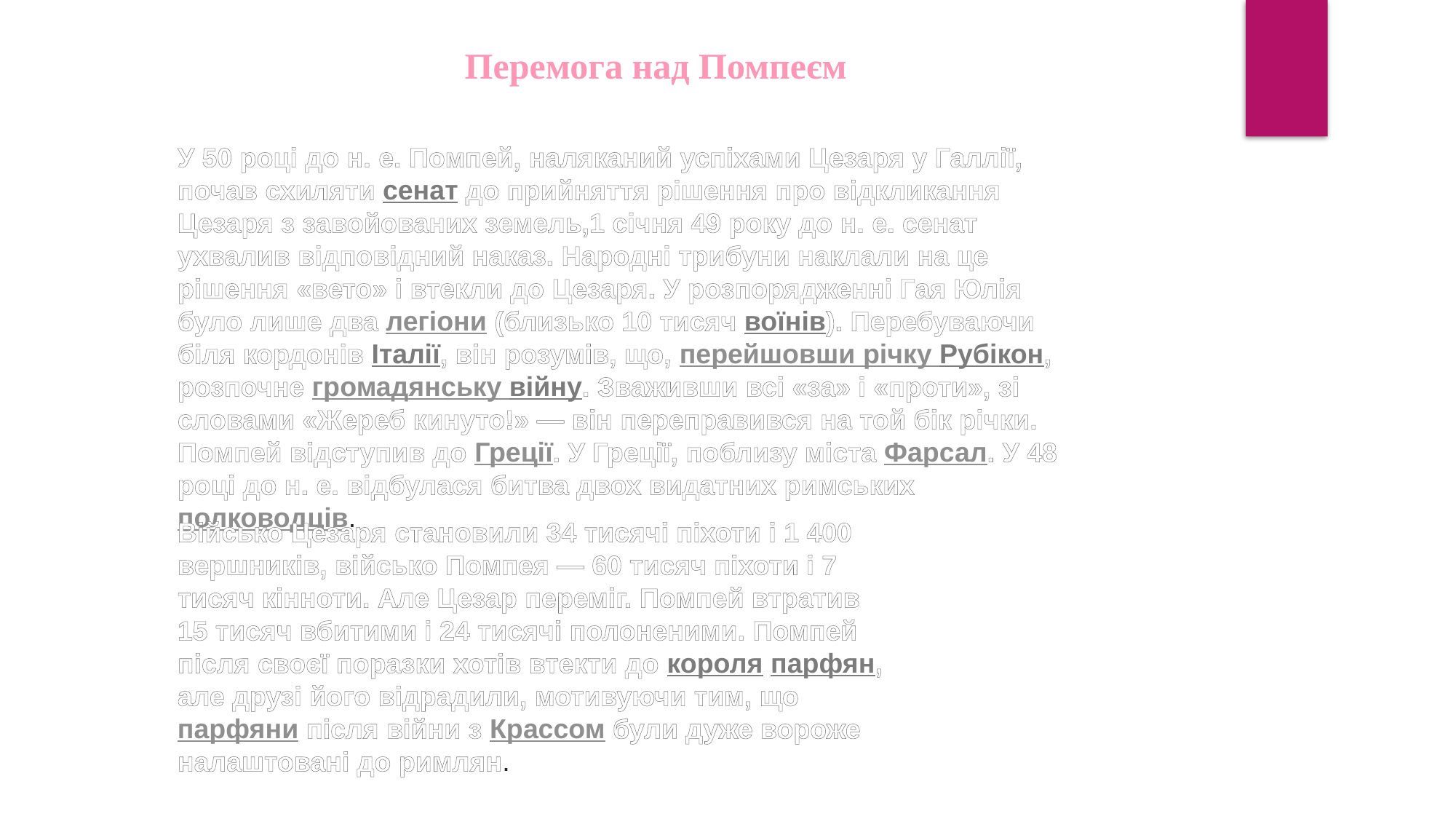

Перемога над Помпеєм
У 50 році до н. е. Помпей, наляканий успіхами Цезаря у Галлії, почав схиляти сенат до прийняття рішення про відкликання Цезаря з завойованих земель,1 січня 49 року до н. е. сенат ухвалив відповідний наказ. Народні трибуни наклали на це рішення «вето» і втекли до Цезаря. У розпорядженні Гая Юлія було лише два легіони (близько 10 тисяч воїнів). Перебуваючи біля кордонів Італії, він розумів, що, перейшовши річку Рубікон, розпочне громадянську війну. Зваживши всі «за» і «проти», зі словами «Жереб кинуто!» — він переправився на той бік річки. Помпей відступив до Греції. У Греції, поблизу міста Фарсал. У 48 році до н. е. відбулася битва двох видатних римських полководців.
Військо Цезаря становили 34 тисячі піхоти і 1 400 вершників, військо Помпея — 60 тисяч піхоти і 7 тисяч кінноти. Але Цезар переміг. Помпей втратив 15 тисяч вбитими і 24 тисячі полоненими. Помпей після своєї поразки хотів втекти до короля парфян, але друзі його відрадили, мотивуючи тим, що парфяни після війни з Крассом були дуже вороже налаштовані до римлян.